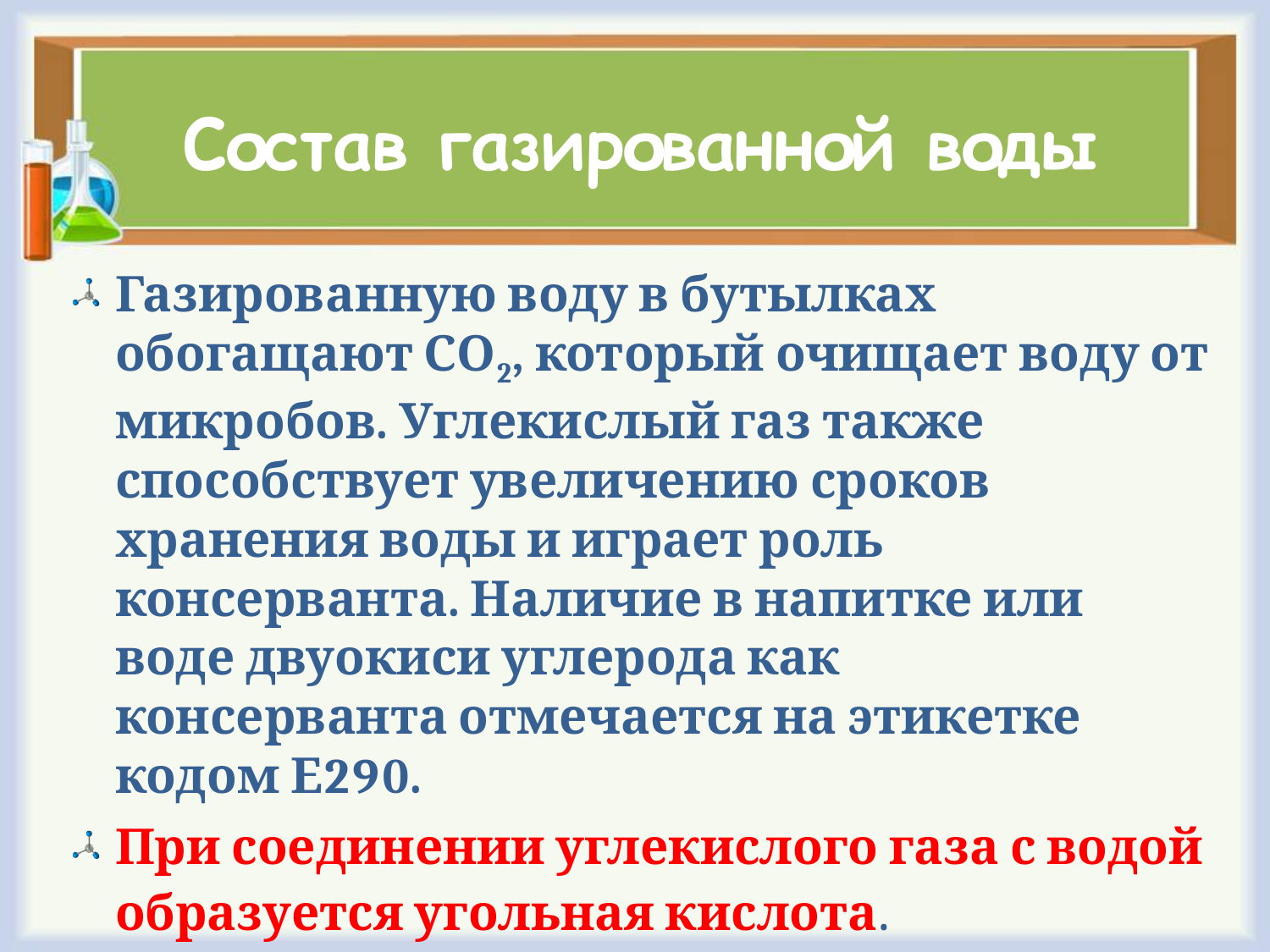

# Состав газированной воды
Газированную воду в бутылках обогащают СО2, который очищает воду от микробов. Углекислый газ также способствует увеличению сроков хранения воды и играет роль консерванта. Наличие в напитке или воде двуокиси углерода как консерванта отмечается на этикетке кодом Е290.
При соединении углекислого газа с водой образуется угольная кислота.